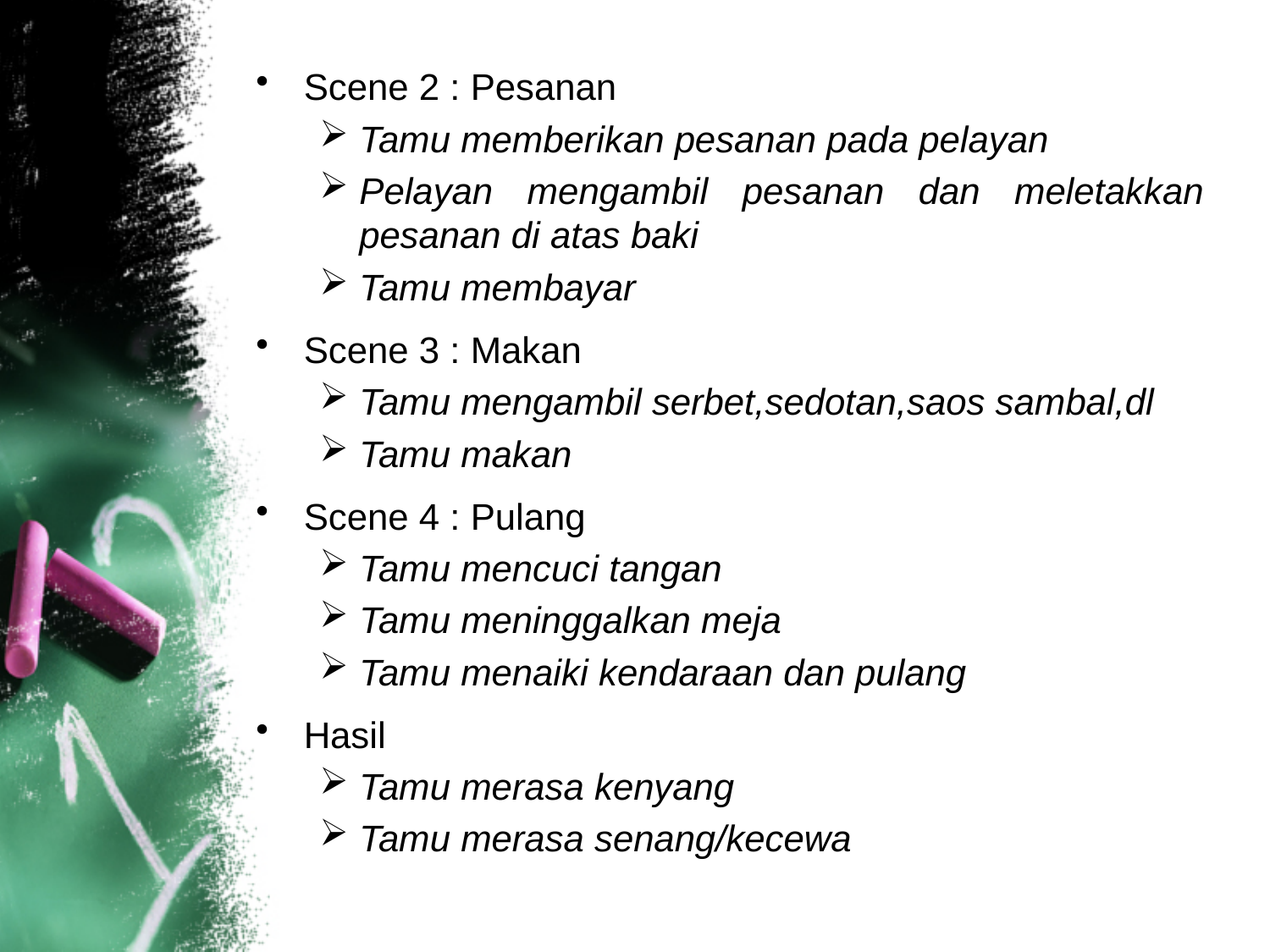

Scene 2 : Pesanan
Tamu memberikan pesanan pada pelayan
Pelayan mengambil pesanan dan meletakkan pesanan di atas baki
Tamu membayar
Scene 3 : Makan
Tamu mengambil serbet,sedotan,saos sambal,dl
Tamu makan
Scene 4 : Pulang
Tamu mencuci tangan
Tamu meninggalkan meja
Tamu menaiki kendaraan dan pulang
Hasil
Tamu merasa kenyang
Tamu merasa senang/kecewa